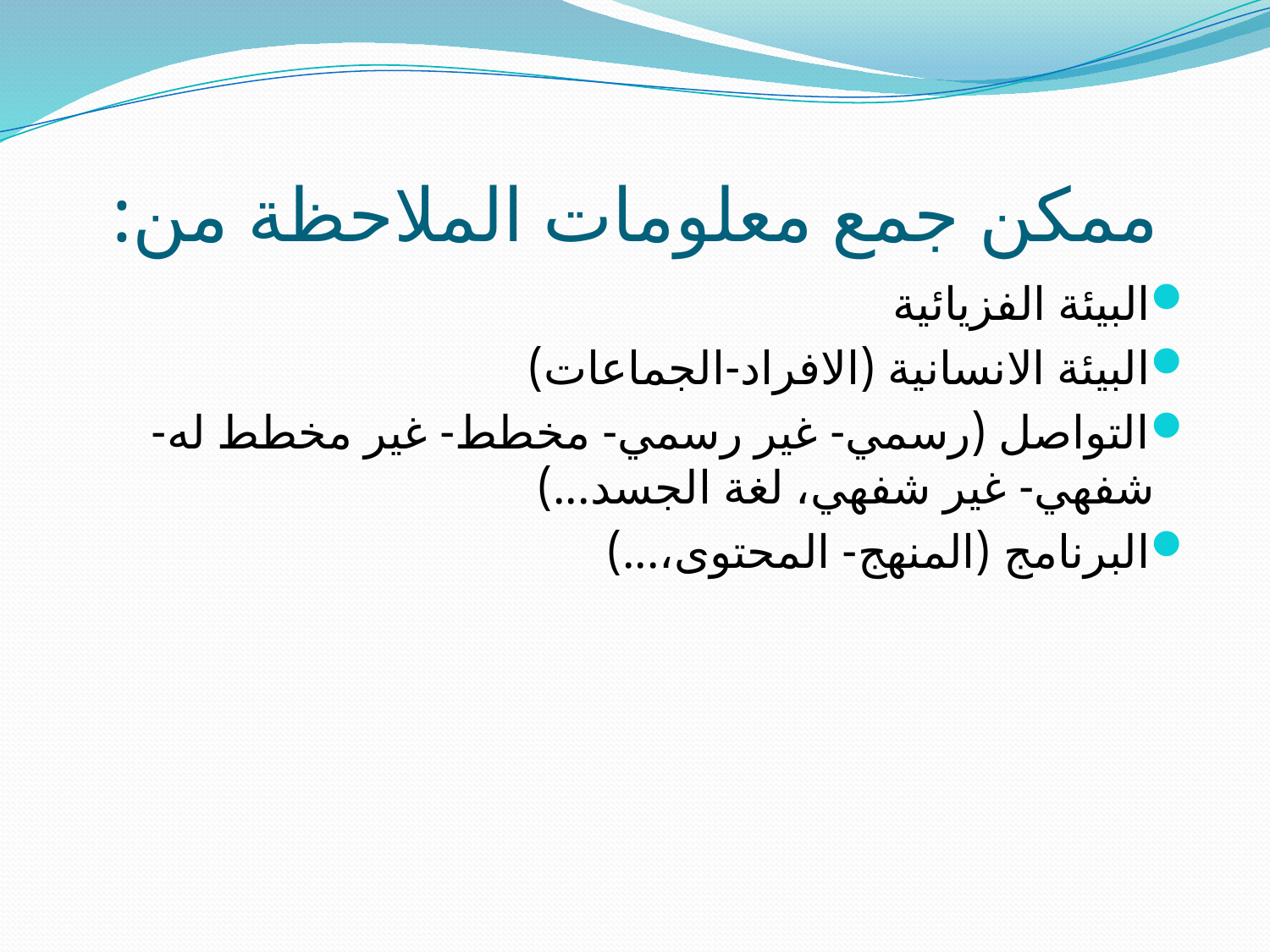

# ممكن جمع معلومات الملاحظة من:
البيئة الفزيائية
البيئة الانسانية (الافراد-الجماعات)
التواصل (رسمي- غير رسمي- مخطط- غير مخطط له- شفهي- غير شفهي، لغة الجسد...)
البرنامج (المنهج- المحتوى،...)